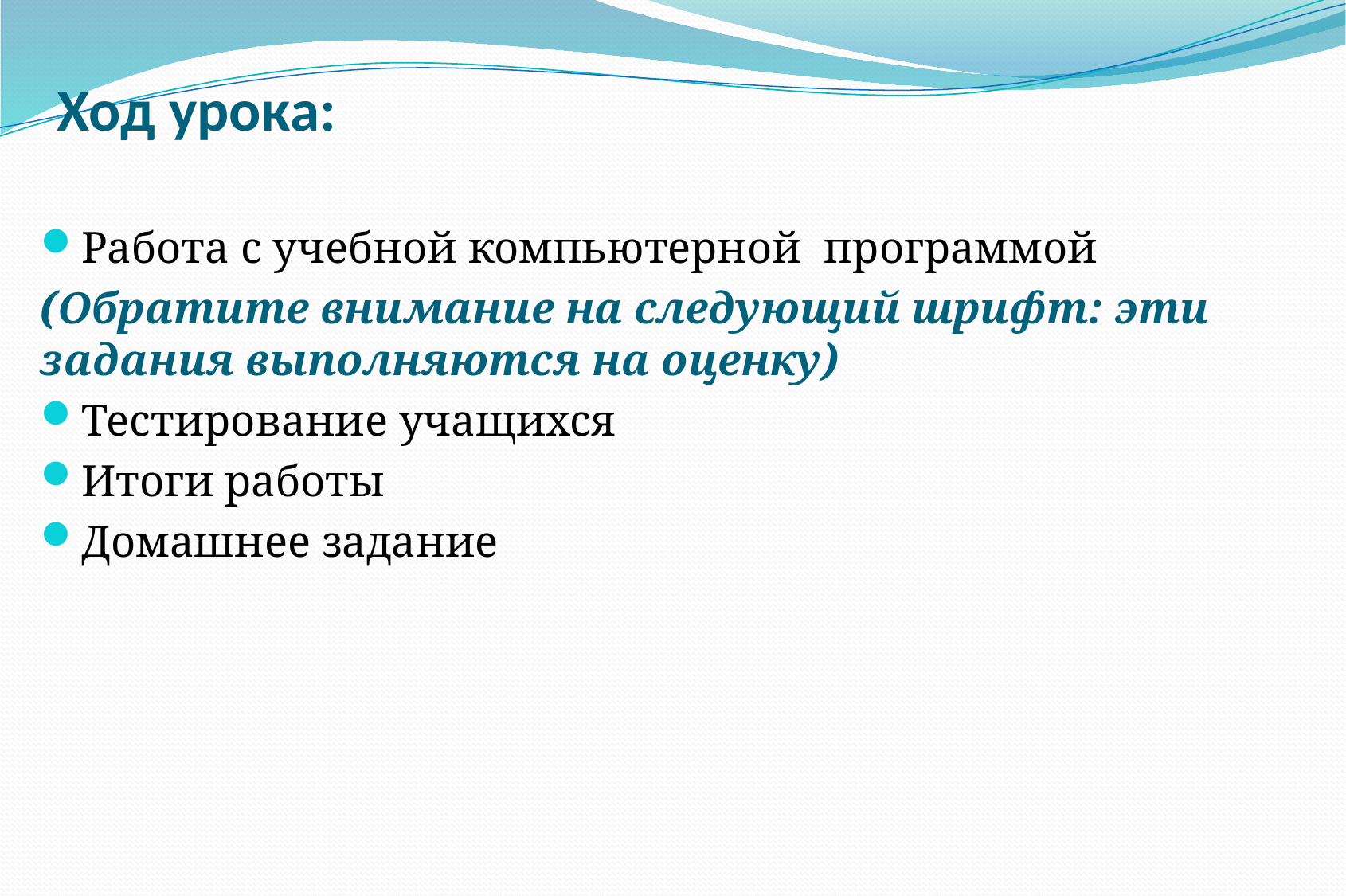

# Ход урока:

Работа с учебной компьютерной  программой
(Обратите внимание на следующий шрифт: эти задания выполняются на оценку)
Тестирование учащихся
Итоги работы
Домашнее задание